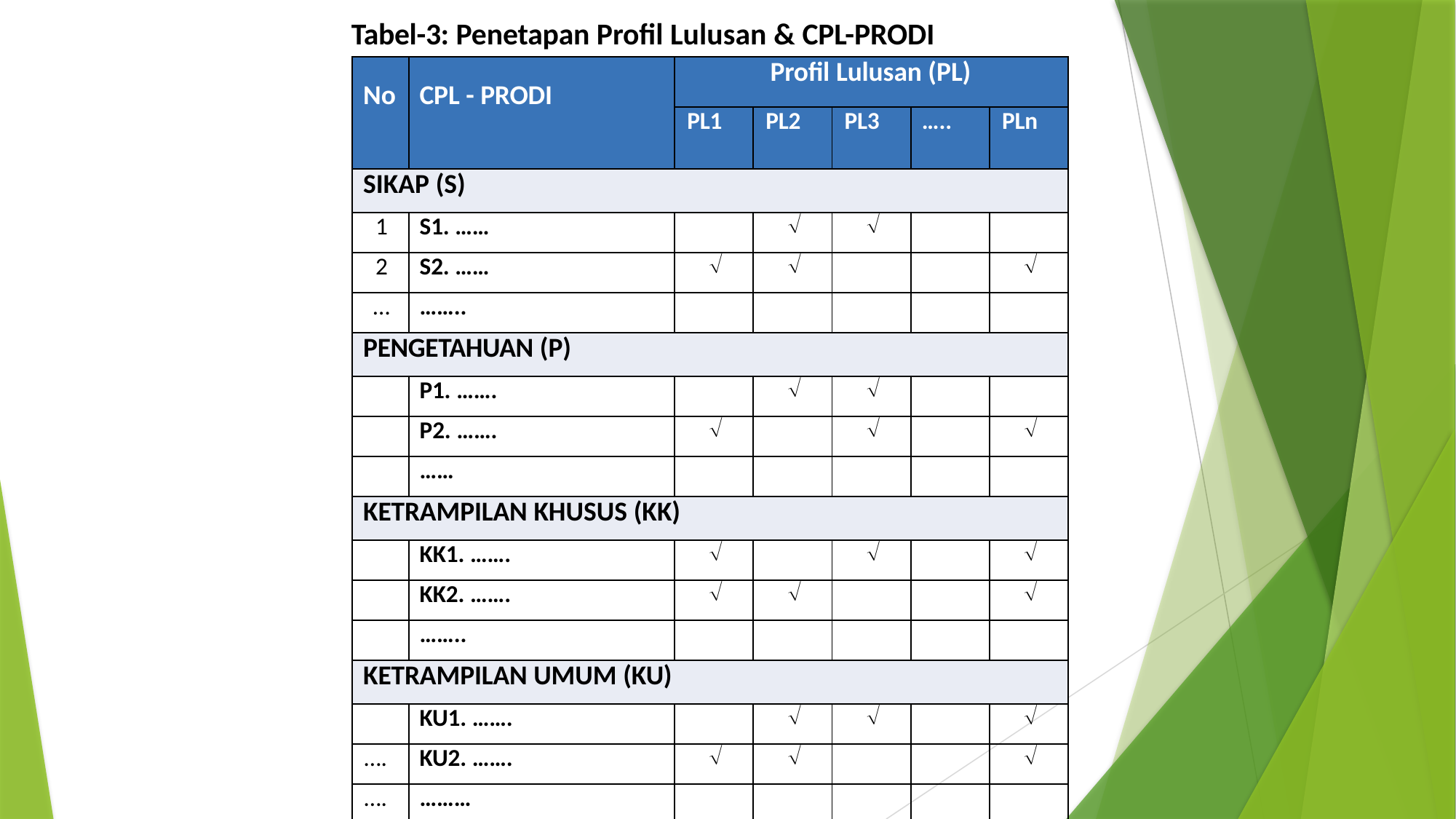

# Tabel-3: Penetapan Profil Lulusan & CPL-PRODI
| No | CPL - PRODI | Profil Lulusan (PL) |  |  |  |  |
| --- | --- | --- | --- | --- | --- | --- |
|  |  | PL1 | PL2 | PL3 | ….. | PLn |
| SIKAP (S) |  |  |  |  |  |  |
| 1 | S1. …… |  | √ | √ |  |  |
| 2 | S2. …… | √ | √ |  |  | √ |
| … | …….. |  |  |  |  |  |
| PENGETAHUAN (P) |  |  |  |  |  |  |
|  | P1. ……. |  | √ | √ |  |  |
|  | P2. ……. | √ |  | √ |  | √ |
|  | …… |  |  |  |  |  |
| KETRAMPILAN KHUSUS (KK) |  |  |  |  |  |  |
|  | KK1. ……. | √ |  | √ |  | √ |
|  | KK2. ……. | √ | √ |  |  | √ |
|  | …….. |  |  |  |  |  |
| KETRAMPILAN UMUM (KU) |  |  |  |  |  |  |
|  | KU1. ……. |  | √ | √ |  | √ |
| …. | KU2. ……. | √ | √ |  |  | √ |
| …. | ……… |  |  |  |  |  |